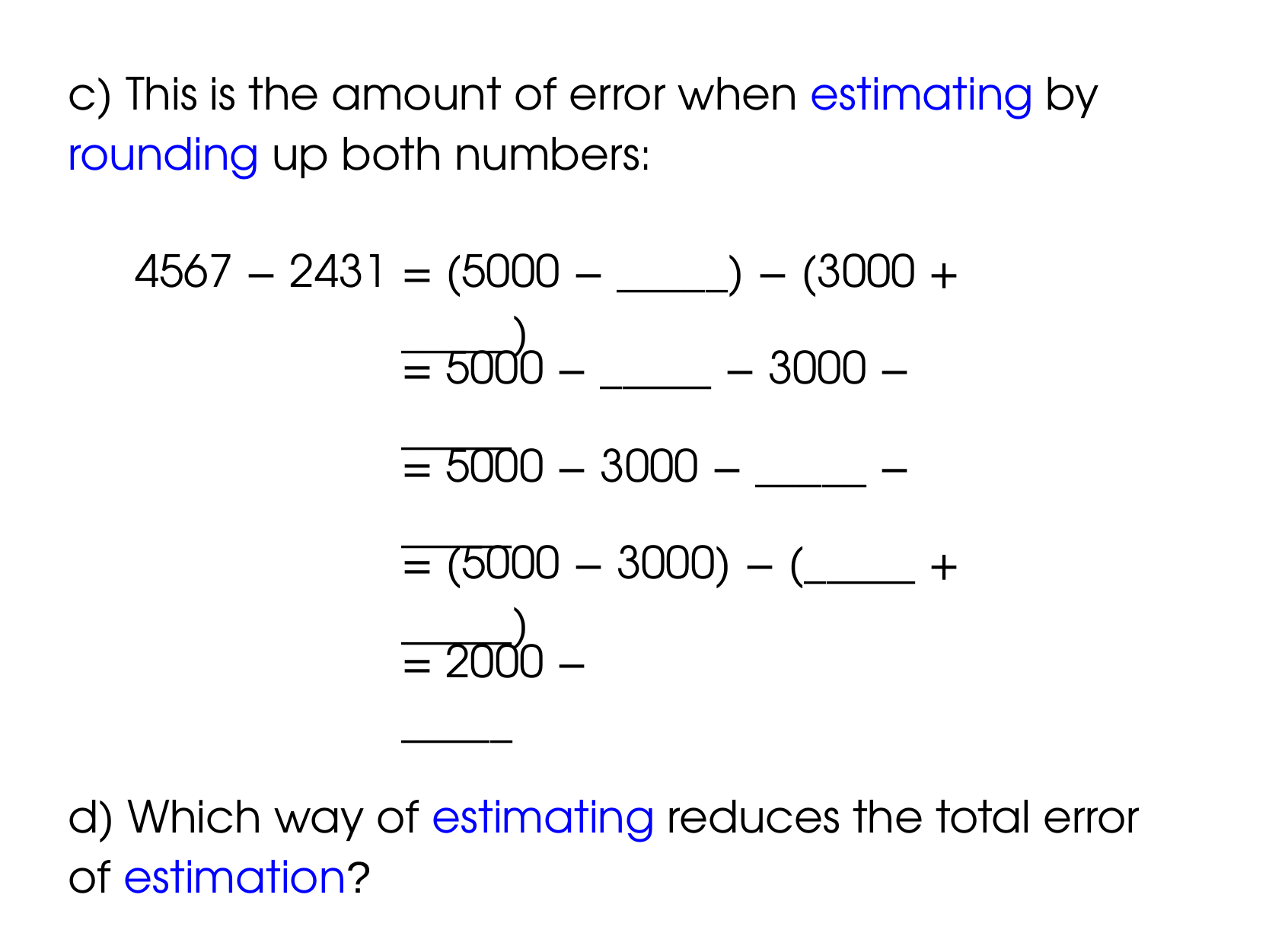

c) This is the amount of error when estimating by rounding up both numbers:
4567 − 2431
= (5000 − _____) − (3000 + _____)
= 5000 − _____ − 3000 − _____
= 5000 − 3000 − _____ − _____
= (5000 − 3000) − (_____ + _____)
= 2000 − _____
d) Which way of estimating reduces the total error of estimation?